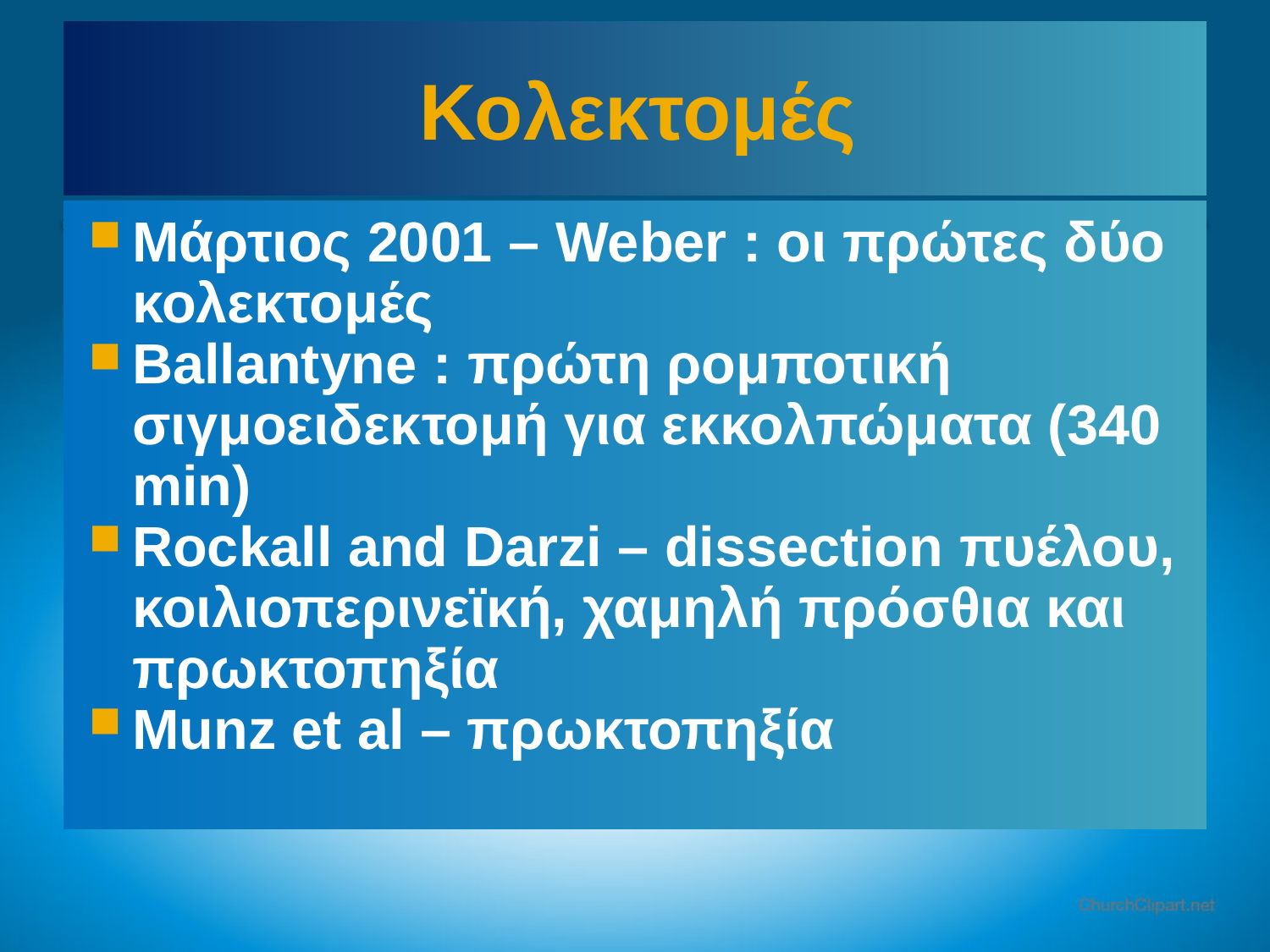

# Κολεκτομές
Μάρτιος 2001 – Weber : οι πρώτες δύο κολεκτομές
Ballantyne : πρώτη ρομποτική σιγμοειδεκτομή για εκκολπώματα (340 min)
Rockall and Darzi – dissection πυέλου, κοιλιοπερινεϊκή, χαμηλή πρόσθια και πρωκτοπηξία
Munz et al – πρωκτοπηξία